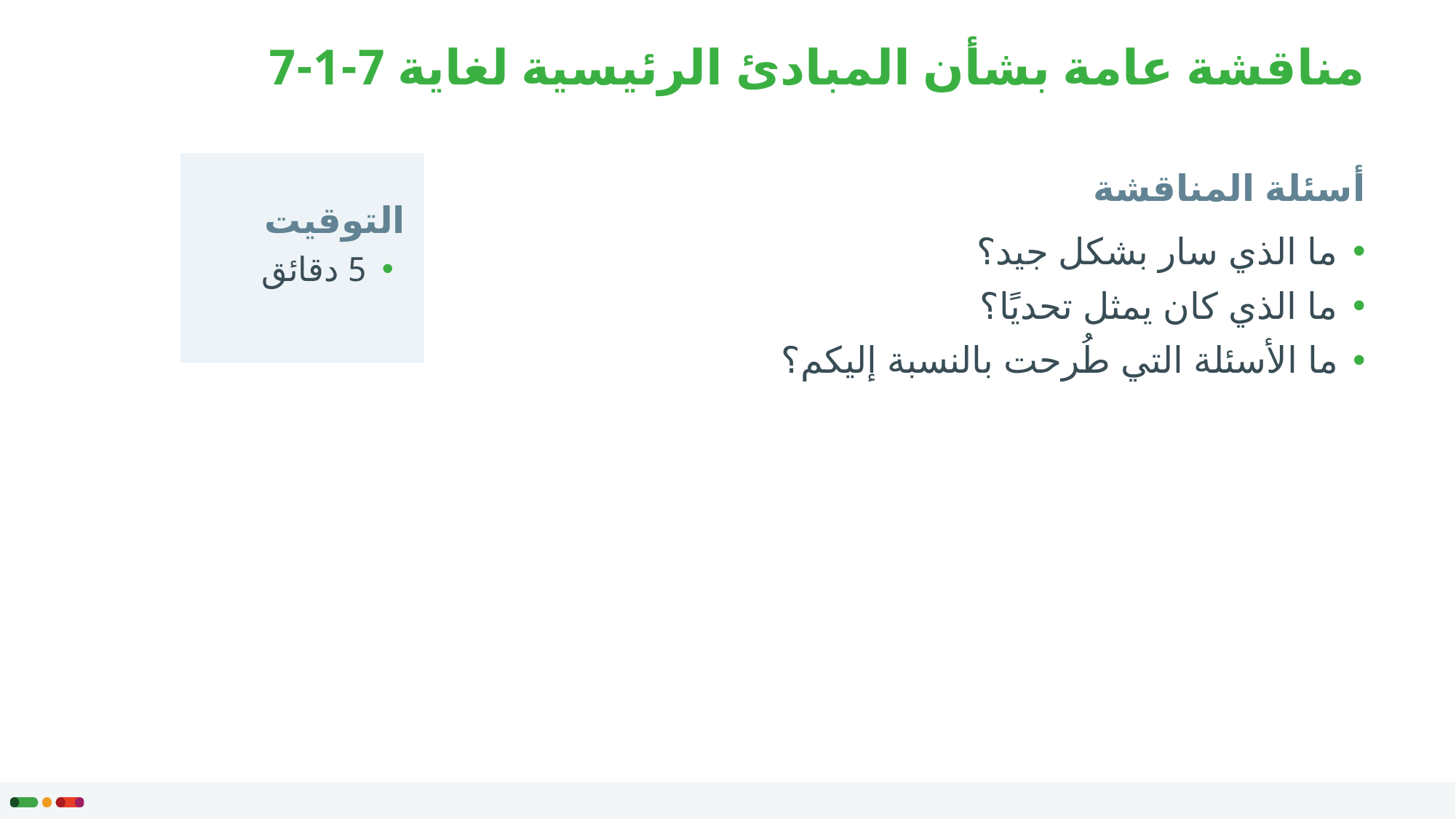

# مناقشة عامة بشأن المبادئ الرئيسية لغاية 7-1-7
أسئلة المناقشة
التوقيت

ما الذي سار بشكل جيد؟
ما الذي كان يمثل تحديًا؟
ما الأسئلة التي طُرحت بالنسبة إليكم؟
5 دقائق